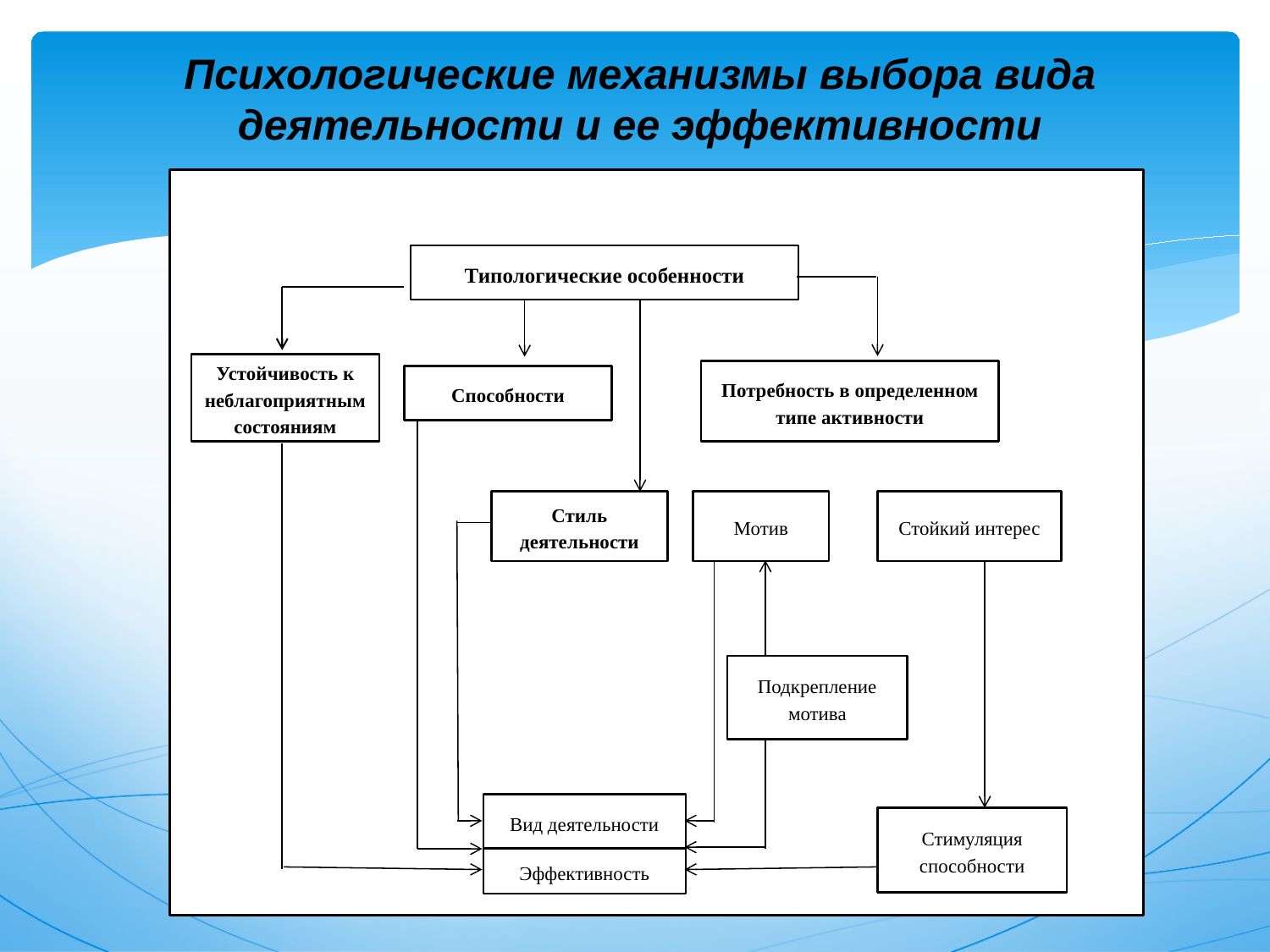

# Психологические механизмы выбора вида деятельности и ее эффективности

Типологические особенности
Устойчивость к неблагоприятным состояниям
Потребность в определенном типе активности
Способности
Стиль деятельности
Мотив
Стойкий интерес
Подкрепление мотива
Вид деятельности
Стимуляция способности
Эффективность